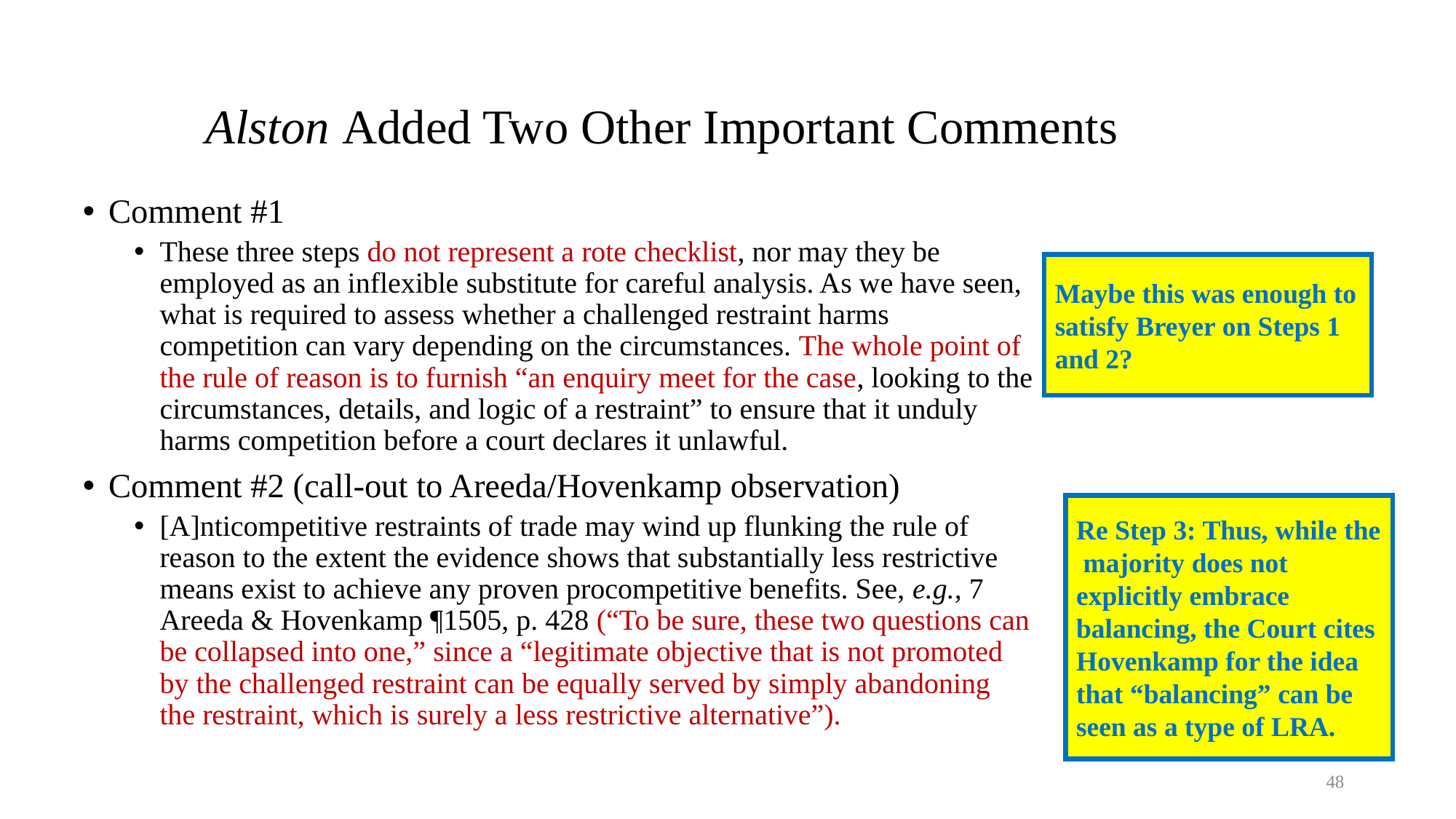

# Alston Added Two Other Important Comments
Comment #1
These three steps do not represent a rote checklist, nor may they be employed as an inflexible substitute for careful analysis. As we have seen, what is required to assess whether a challenged restraint harms competition can vary depending on the circumstances. The whole point of the rule of reason is to furnish “an enquiry meet for the case, looking to the circumstances, details, and logic of a restraint” to ensure that it unduly harms competition before a court declares it unlawful.
Comment #2 (call-out to Areeda/Hovenkamp observation)
[A]nticompetitive restraints of trade may wind up flunking the rule of reason to the extent the evidence shows that substantially less restrictive means exist to achieve any proven procompetitive benefits. See, e.g., 7 Areeda & Hovenkamp ¶1505, p. 428 (“To be sure, these two questions can be collapsed into one,” since a “legitimate objective that is not promoted by the challenged restraint can be equally served by simply abandoning the restraint, which is surely a less restrictive alternative”).
Maybe this was enough to satisfy Breyer on Steps 1 and 2?
Re Step 3: Thus, while the  majority does not explicitly embrace balancing, the Court cites Hovenkamp for the idea that “balancing” can be seen as a type of LRA.
48